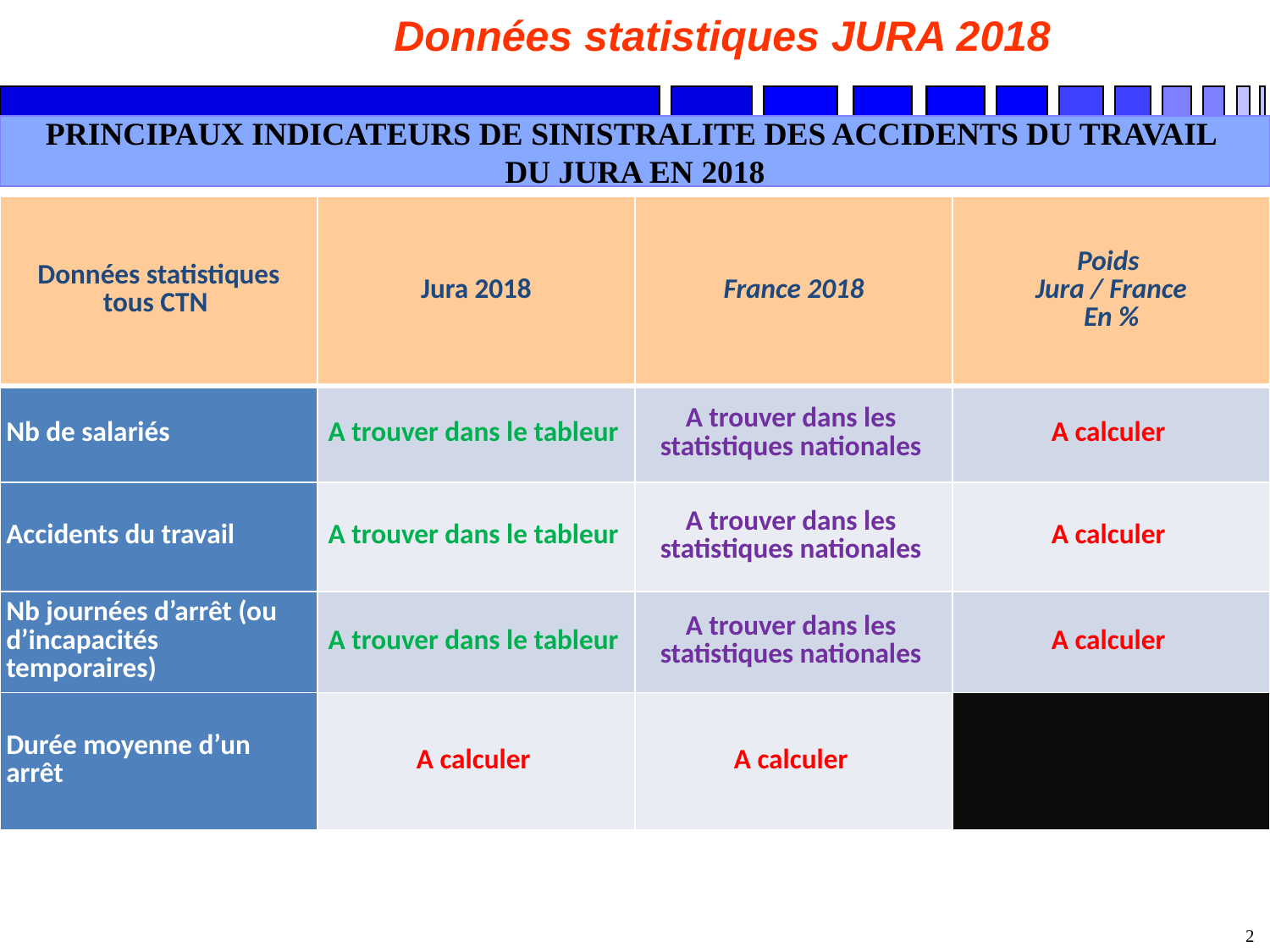

Données statistiques JURA 2018

PRINCIPAUX INDICATEURS DE SINISTRALITE DES ACCIDENTS DU TRAVAIL
DU JURA EN 2018
| Données statistiques tous CTN | Jura 2018 | France 2018 | Poids Jura / France En % |
| --- | --- | --- | --- |
| Nb de salariés | A trouver dans le tableur | A trouver dans les statistiques nationales | A calculer |
| Accidents du travail | A trouver dans le tableur | A trouver dans les statistiques nationales | A calculer |
| Nb journées d’arrêt (ou d’incapacités temporaires) | A trouver dans le tableur | A trouver dans les statistiques nationales | A calculer |
| Durée moyenne d’un arrêt | A calculer | A calculer |  |

2